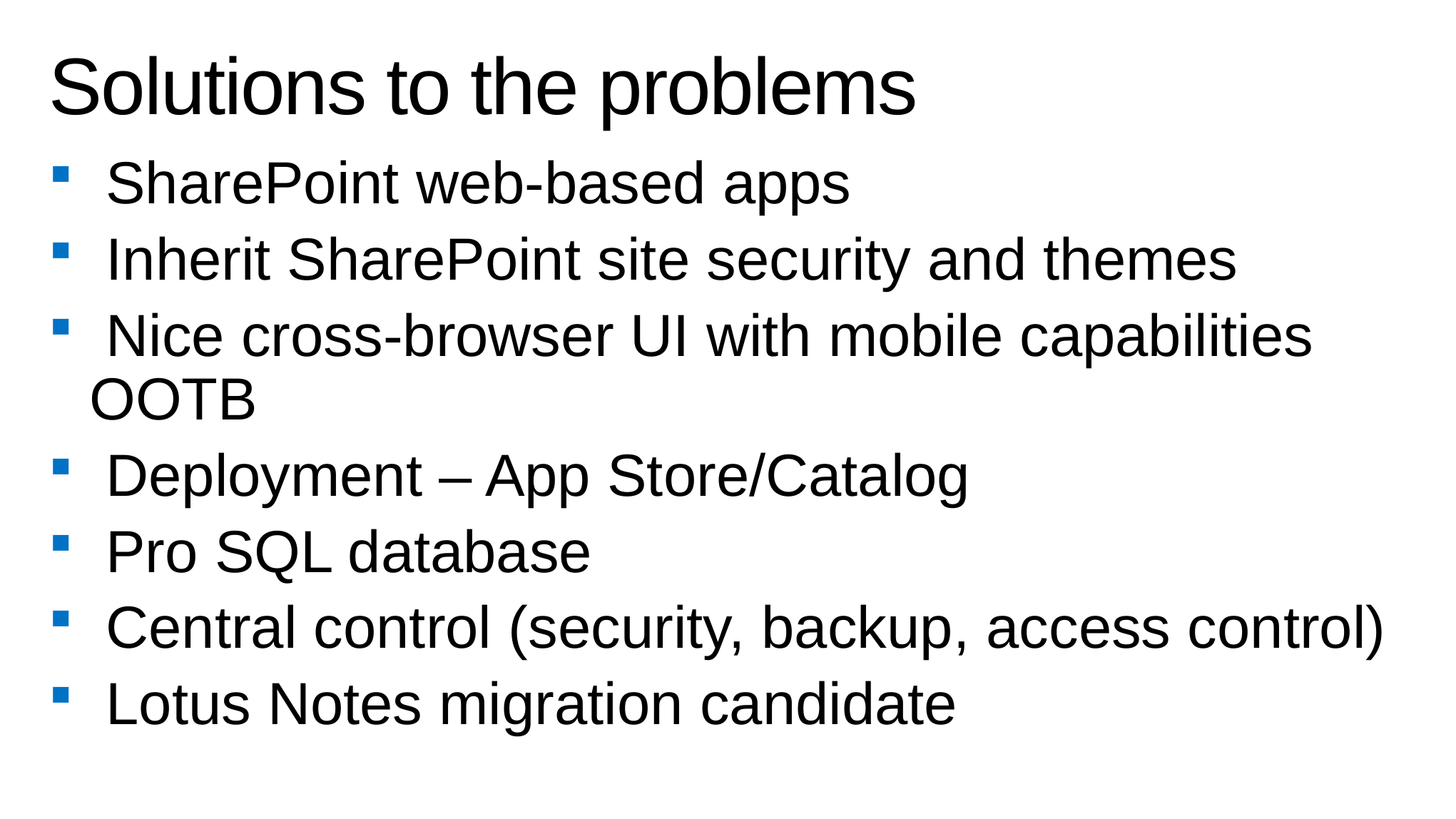

# Solutions to the problems
 SharePoint web-based apps
 Inherit SharePoint site security and themes
 Nice cross-browser UI with mobile capabilities OOTB
 Deployment – App Store/Catalog
 Pro SQL database
 Central control (security, backup, access control)
 Lotus Notes migration candidate